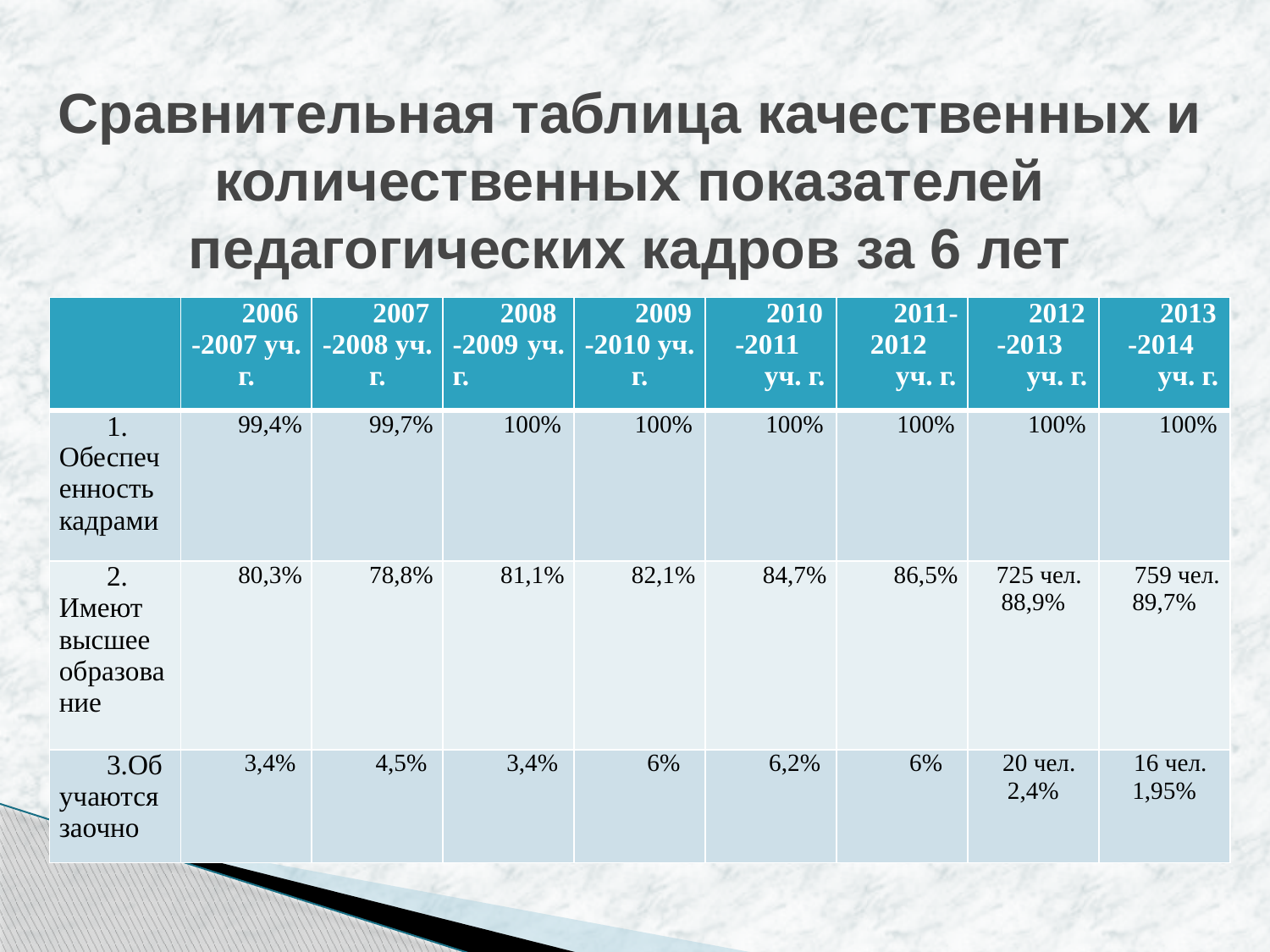

# Сравнительная таблица качественных и количественных показателей педагогических кадров за 6 лет
|  | 2006-2007 уч. г. | 2007-2008 уч. г. | 2008-2009 уч. г. | 2009-2010 уч. г. | 2010-2011 уч. г. | 2011-2012 уч. г. | 2012-2013 уч. г. | 2013-2014 уч. г. |
| --- | --- | --- | --- | --- | --- | --- | --- | --- |
| 1. Обеспеченность кадрами | 99,4% | 99,7% | 100% | 100% | 100% | 100% | 100% | 100% |
| 2. Имеют высшее образование | 80,3% | 78,8% | 81,1% | 82,1% | 84,7% | 86,5% | 725 чел. 88,9% | 759 чел. 89,7% |
| 3.Обучаются заочно | 3,4% | 4,5% | 3,4% | 6% | 6,2% | 6% | 20 чел. 2,4% | 16 чел. 1,95% |